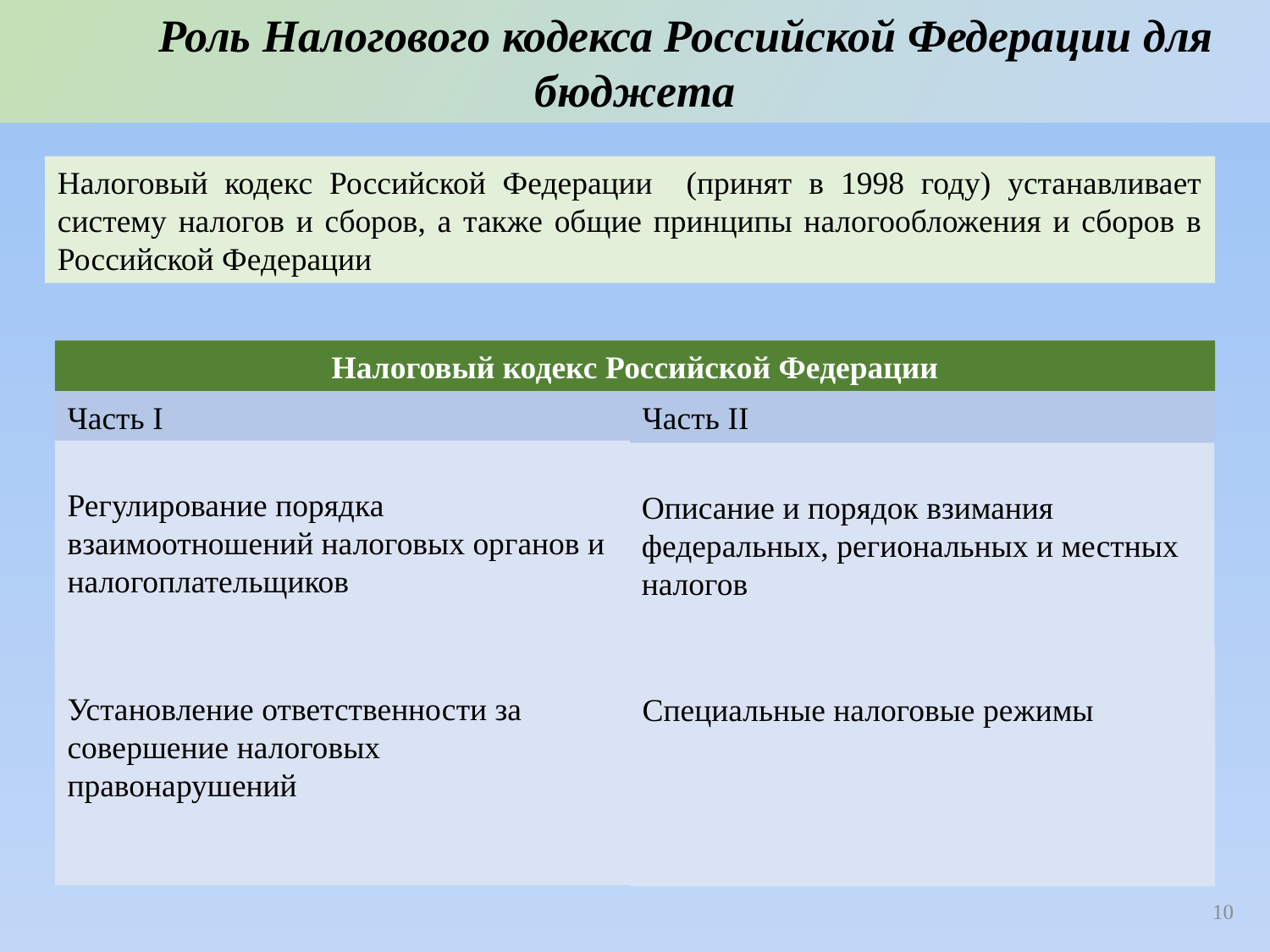

Роль Налогового кодекса Российской Федерации для бюджета
Налоговый кодекс Российской Федерации  (принят в 1998 году) устанавливает систему налогов и сборов, а также общие принципы налогообложения и сборов в Российской Федерации
Налоговый кодекс Российской Федерации
Часть I
Часть II

Регулирование порядка взаимоотношений налоговых органов и налогоплательщиков

Описание и порядок взимания федеральных, региональных и местных налогов

Установление ответственности за совершение налоговых правонарушений

Специальные налоговые режимы

10